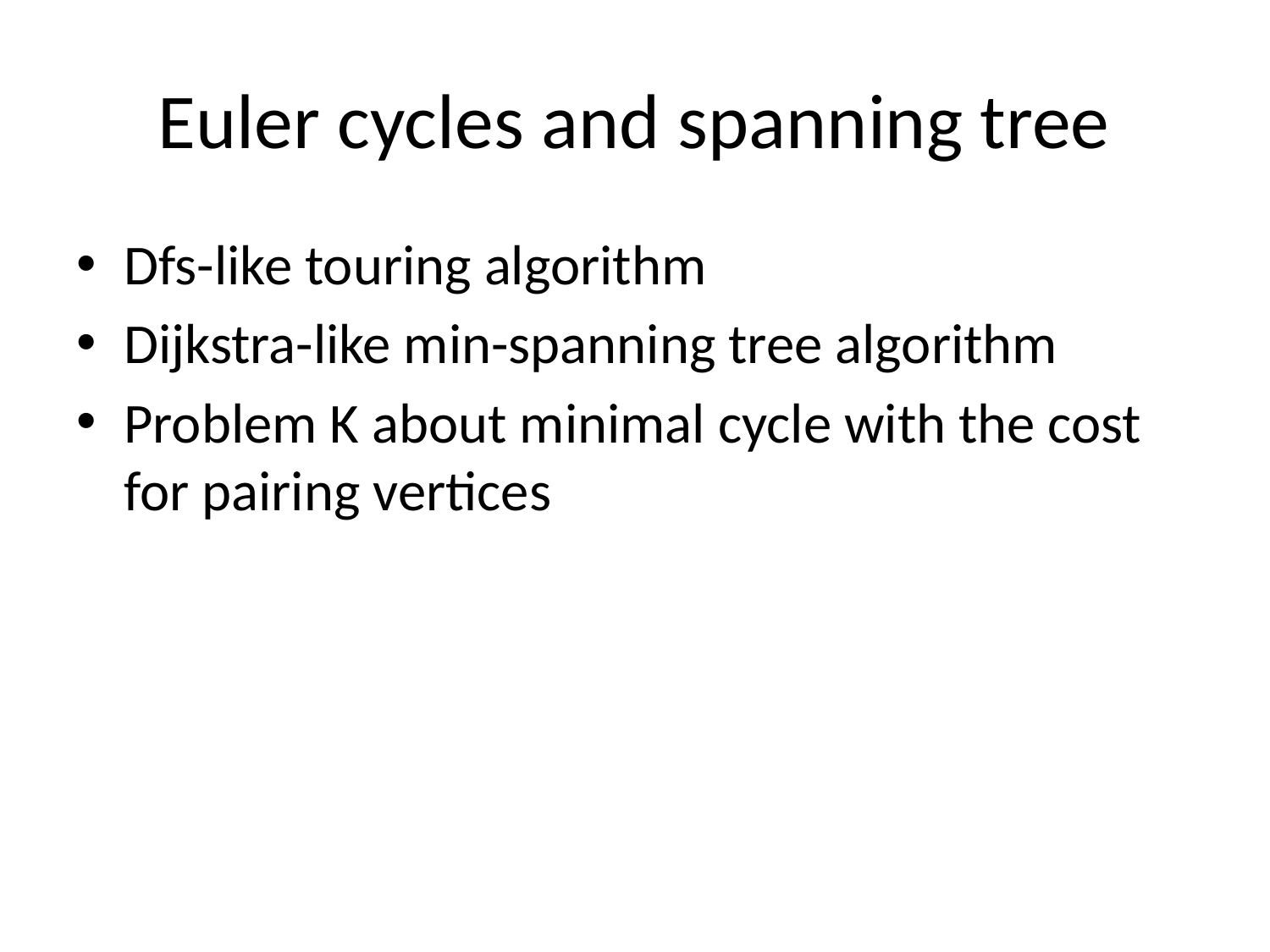

# Euler cycles and spanning tree
Dfs-like touring algorithm
Dijkstra-like min-spanning tree algorithm
Problem K about minimal cycle with the cost for pairing vertices